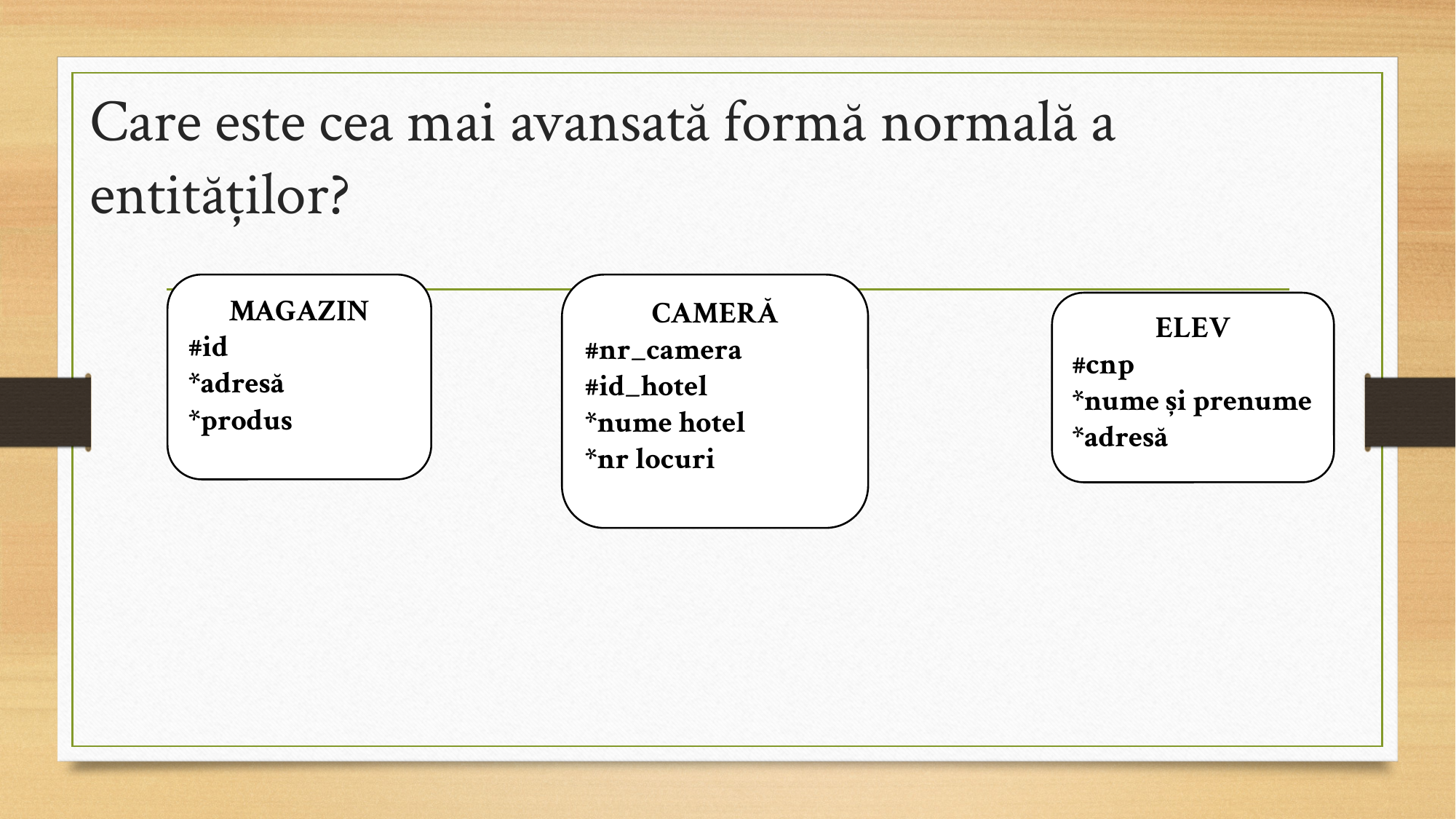

# Care este cea mai avansată formă normală a entităților?
MAGAZIN
#id
*adresă
*produs
CAMERĂ
#nr_camera
#id_hotel
*nume hotel
*nr locuri
ELEV
#cnp
*nume și prenume
*adresă